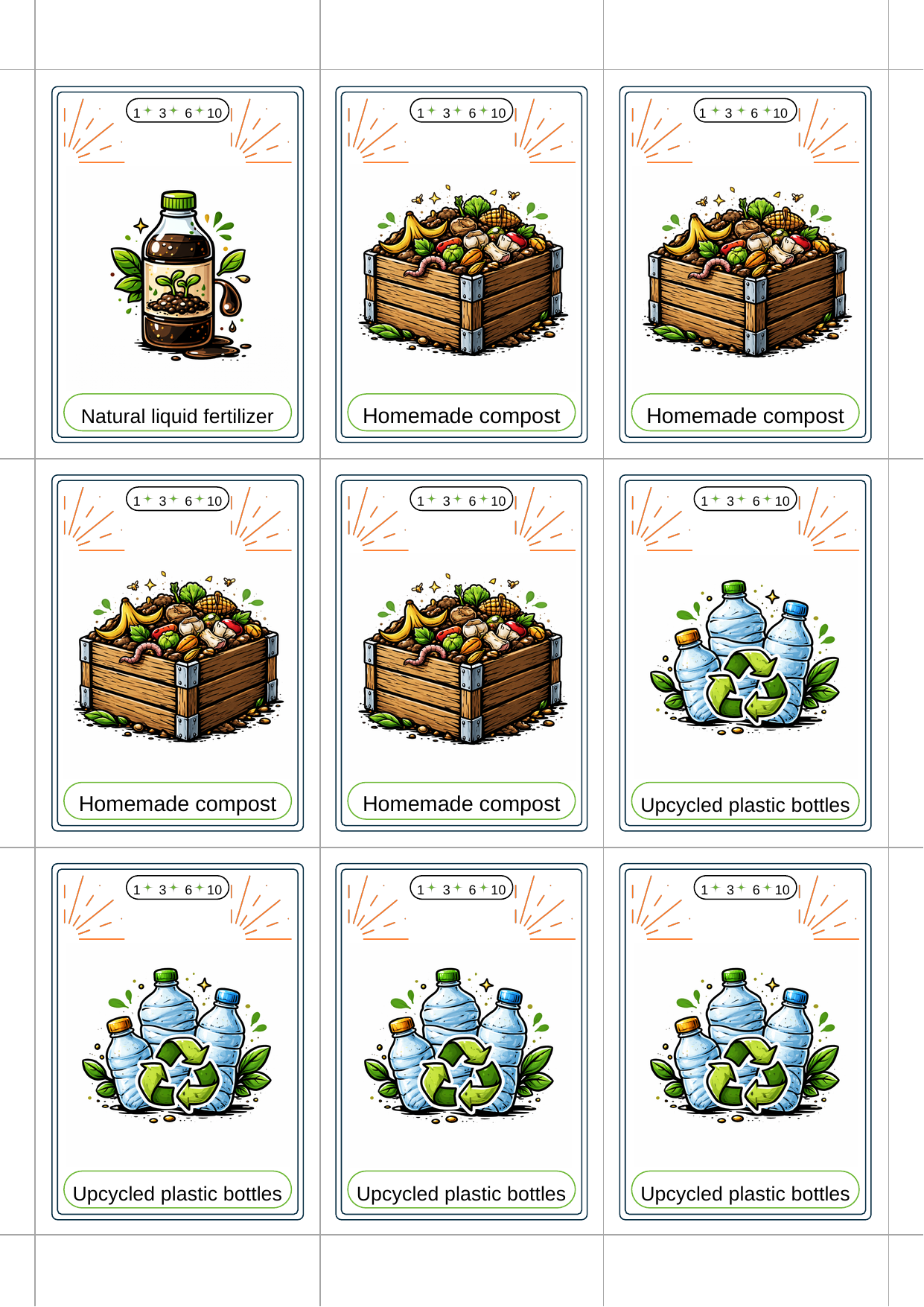

1     3     6    10

1     3     6    10

1     3     6    10

Homemade compost
Homemade compost
Natural liquid fertilizer

1     3     6    10

1     3     6    10

1     3     6    10

Homemade compost
Homemade compost
Upcycled plastic bottles

1     3     6    10

1     3     6    10

1     3     6    10

Upcycled plastic bottles
Upcycled plastic bottles
Upcycled plastic bottles